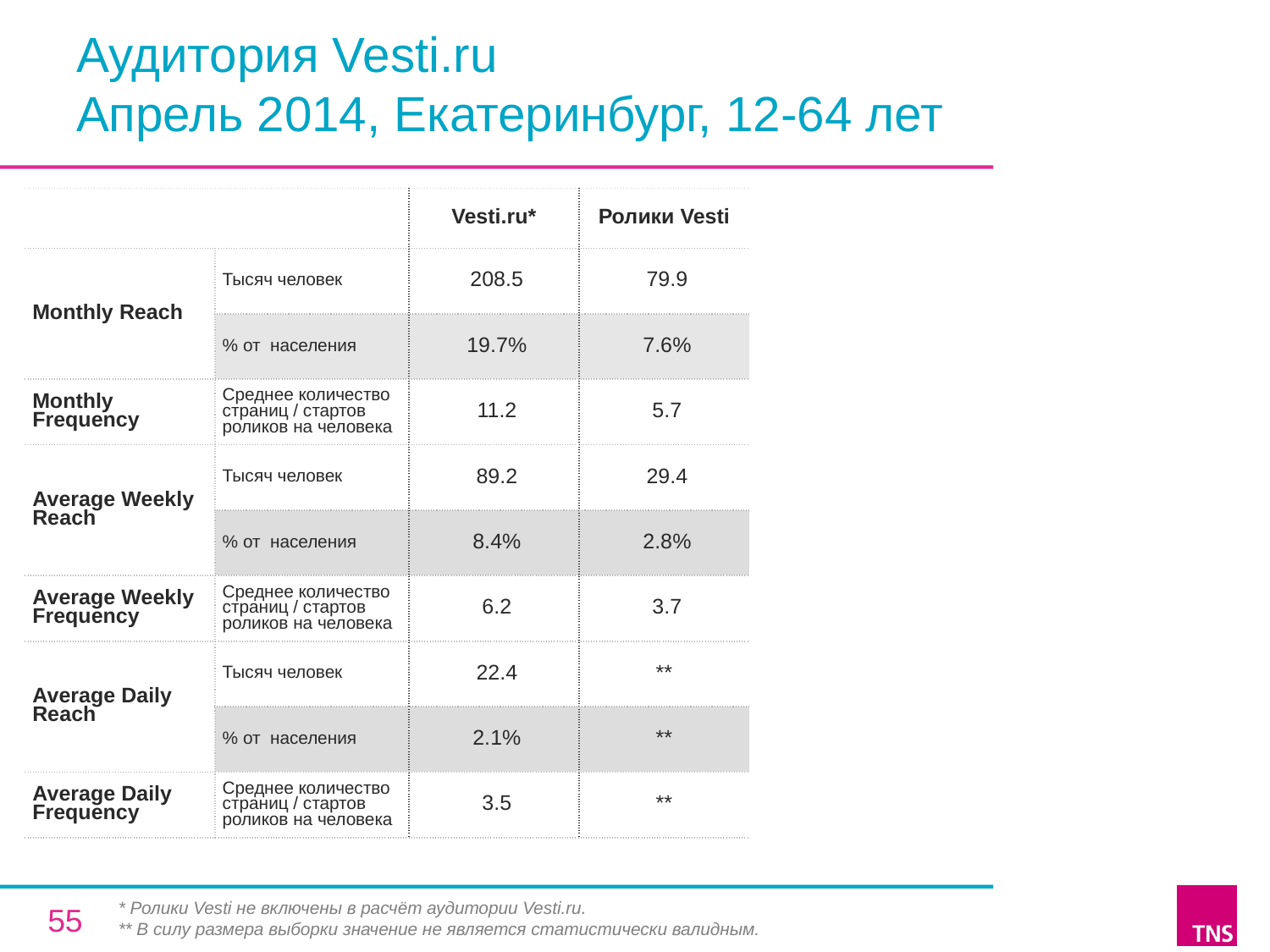

# Аудитория Vesti.ru Апрель 2014, Екатеринбург, 12-64 лет
|  |  | Vesti.ru\* | Ролики Vesti |
| --- | --- | --- | --- |
| Monthly Reach | Тысяч человек | 208.5 | 79.9 |
|  | % от населения | 19.7% | 7.6% |
| Monthly Frequency | Среднее количество страниц / стартов роликов на человека | 11.2 | 5.7 |
| Average Weekly Reach | Тысяч человек | 89.2 | 29.4 |
|  | % от населения | 8.4% | 2.8% |
| Average Weekly Frequency | Среднее количество страниц / стартов роликов на человека | 6.2 | 3.7 |
| Average Daily Reach | Тысяч человек | 22.4 | \*\* |
|  | % от населения | 2.1% | \*\* |
| Average Daily Frequency | Среднее количество страниц / стартов роликов на человека | 3.5 | \*\* |
* Ролики Vesti не включены в расчёт аудитории Vesti.ru.
** В силу размера выборки значение не является статистически валидным.
55